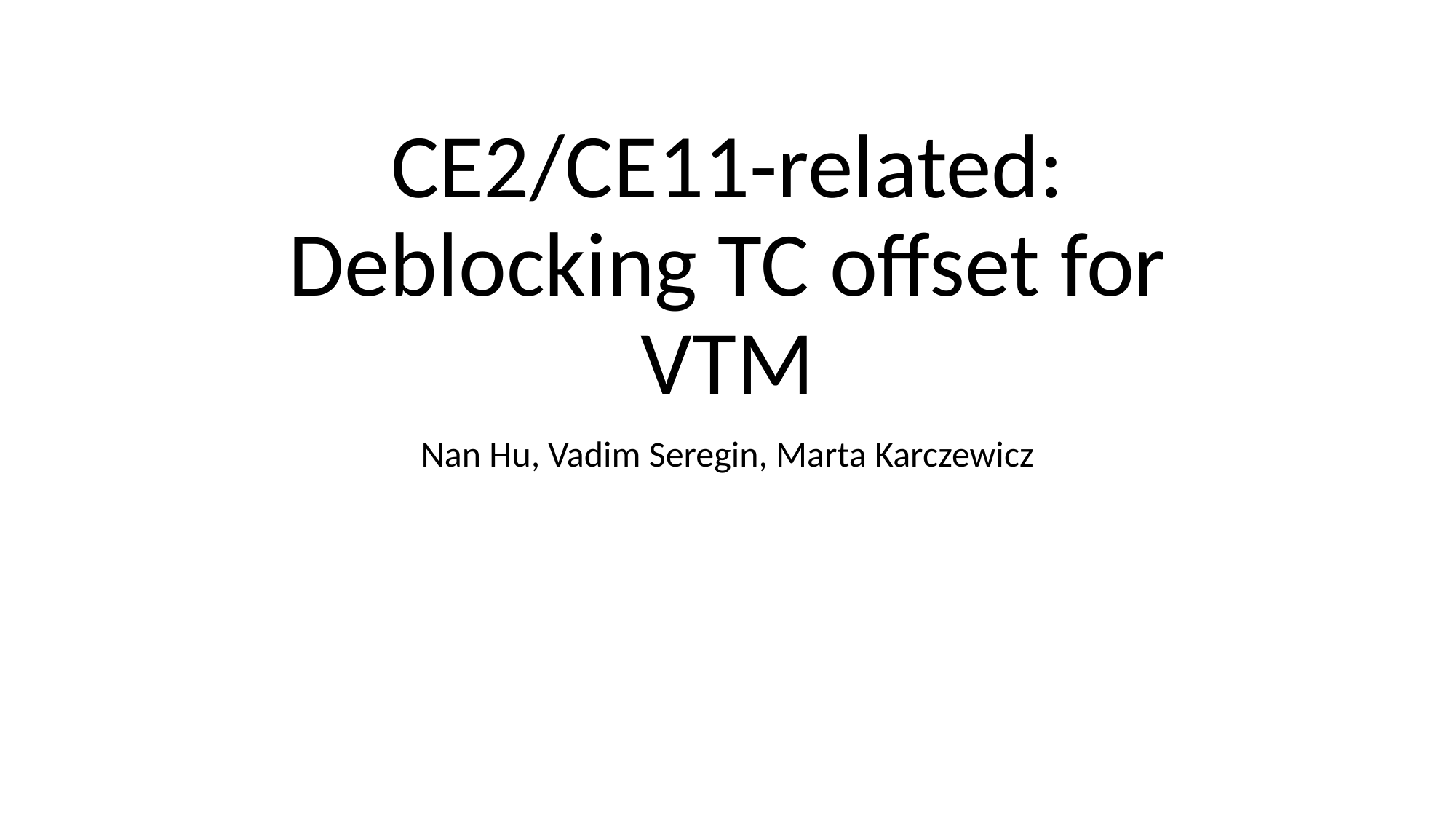

# CE2/CE11-related: Deblocking TC offset for VTM
Nan Hu, Vadim Seregin, Marta Karczewicz